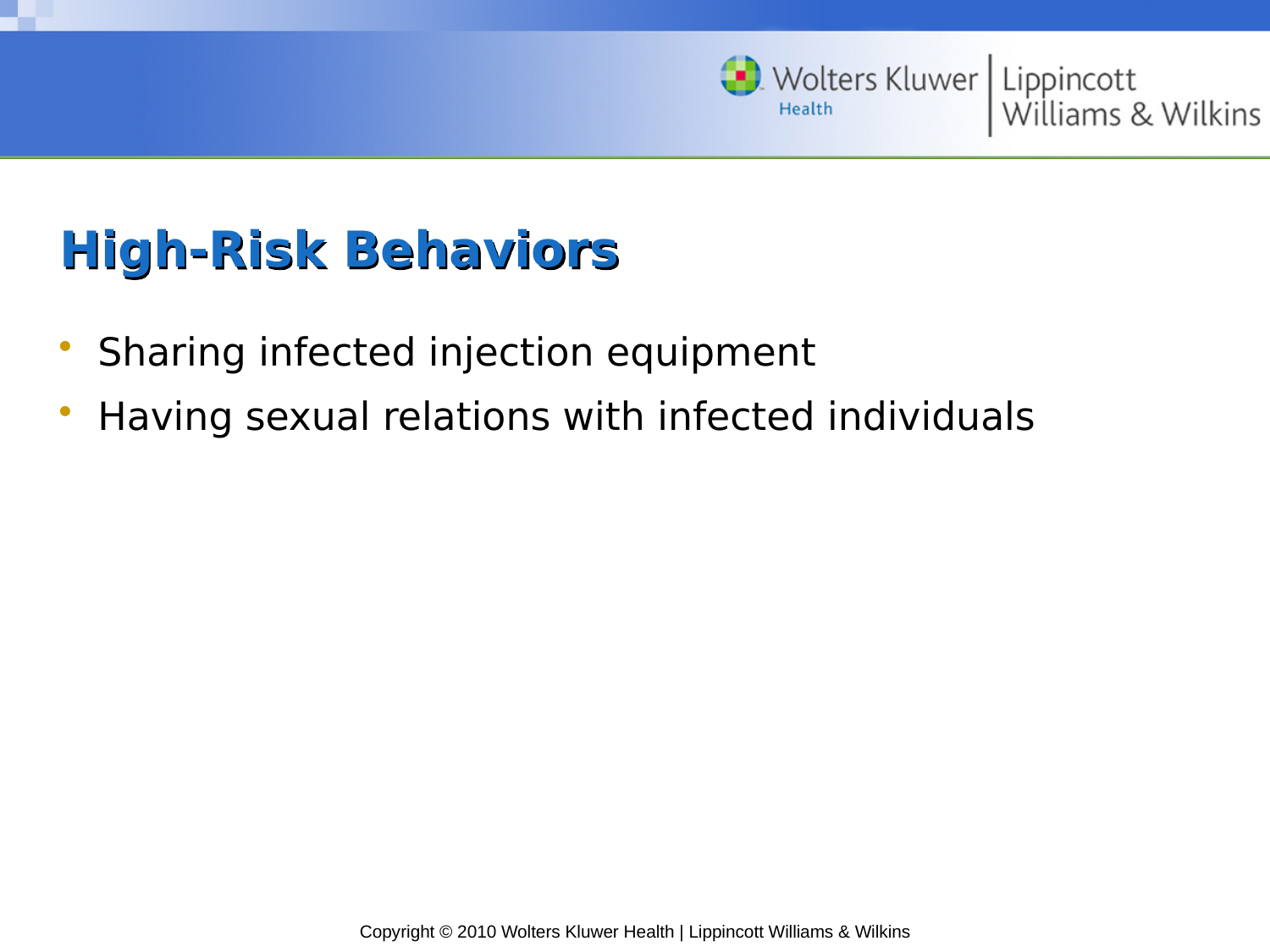

# High-Risk Behaviors
Sharing infected injection equipment
Having sexual relations with infected individuals